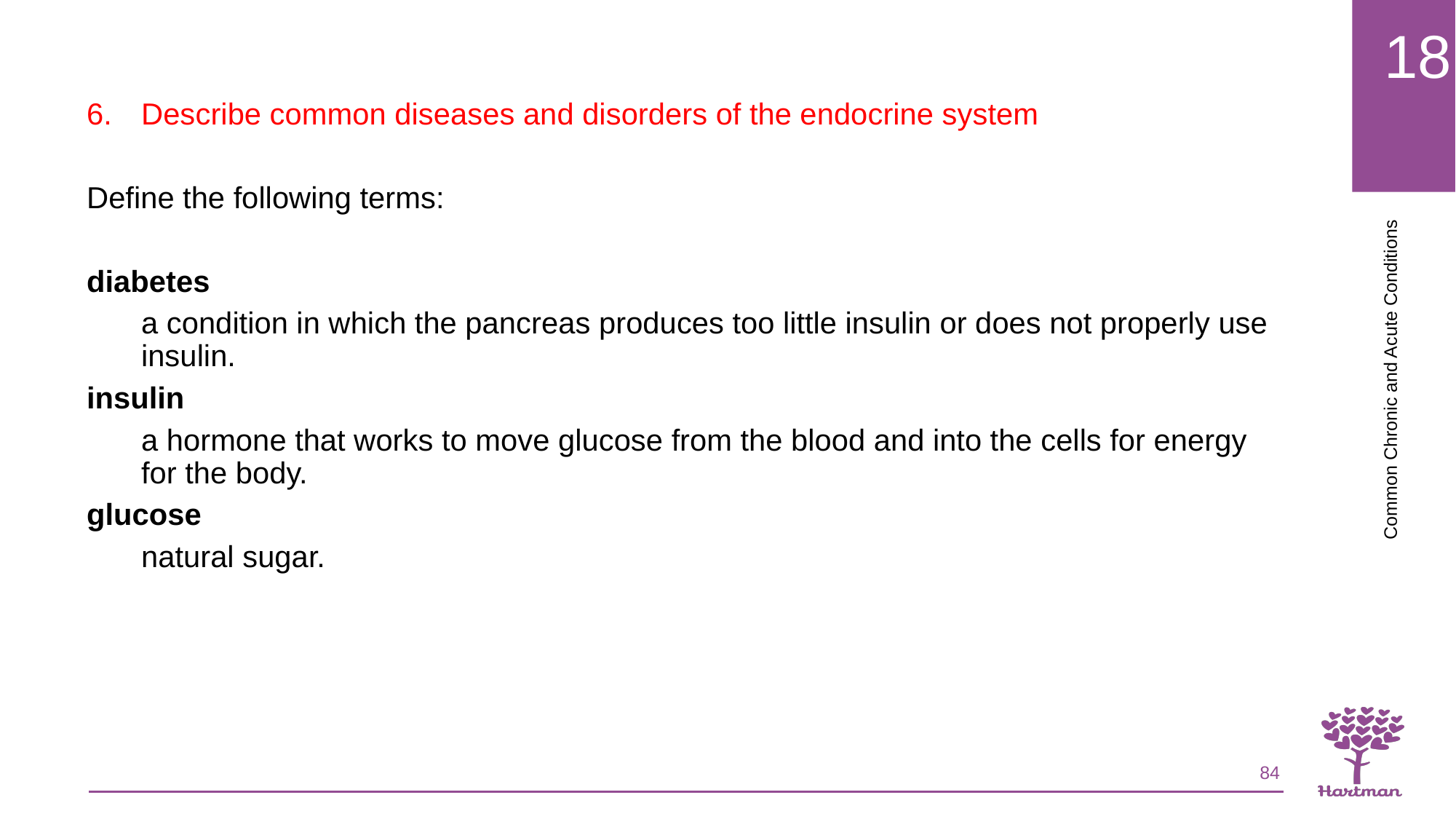

Describe common diseases and disorders of the endocrine system

Define the following terms:

diabetes
a condition in which the pancreas produces too little insulin or does not properly use insulin.
insulin
a hormone that works to move glucose from the blood and into the cells for energy for the body.
glucose
natural sugar.

84